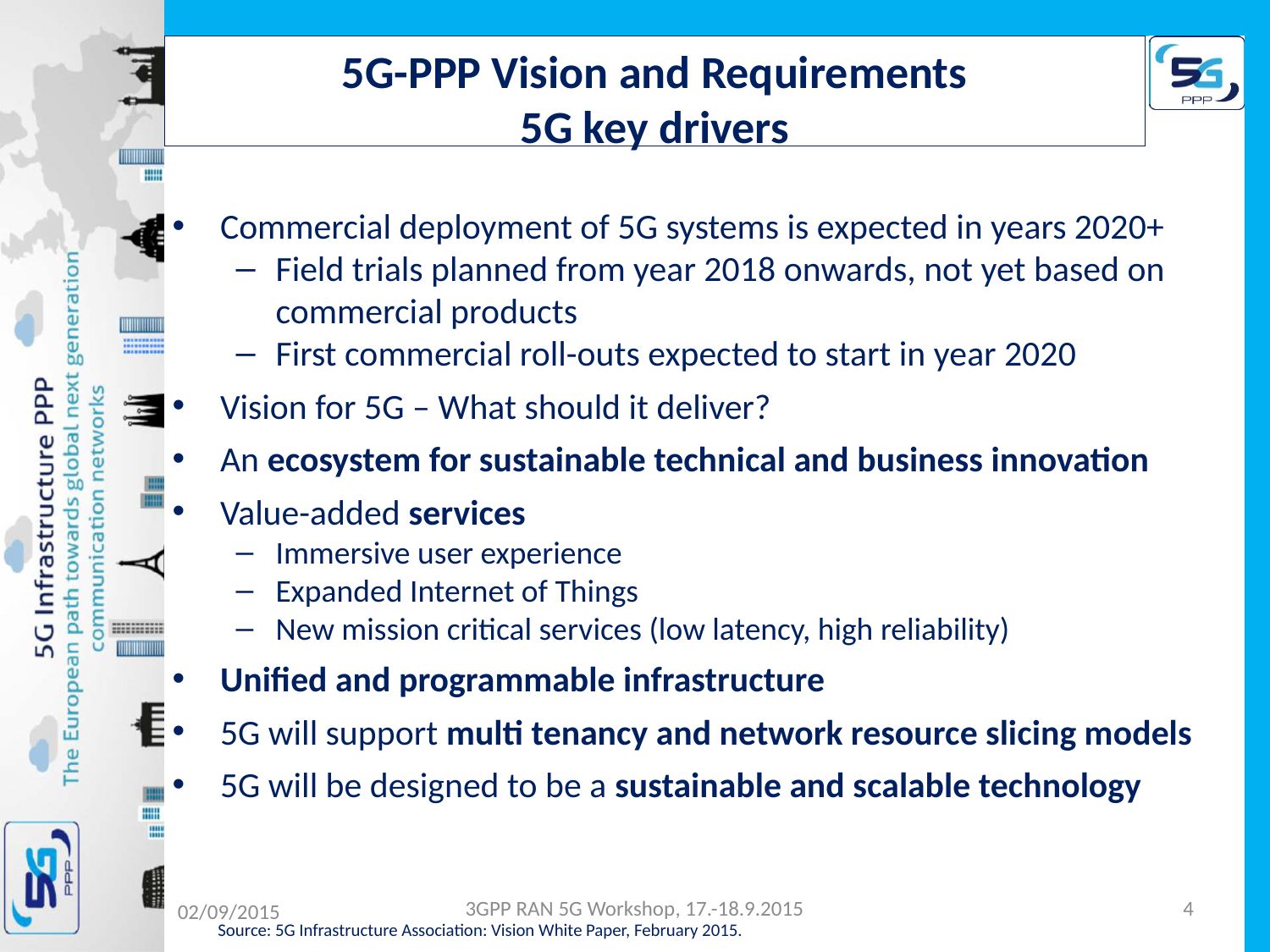

# 5G-PPP Vision and Requirements 5G key drivers
Commercial deployment of 5G systems is expected in years 2020+
Field trials planned from year 2018 onwards, not yet based on commercial products
First commercial roll-outs expected to start in year 2020
Vision for 5G – What should it deliver?
An ecosystem for sustainable technical and business innovation
Value-added services
Immersive user experience
Expanded Internet of Things
New mission critical services (low latency, high reliability)
Unified and programmable infrastructure
5G will support multi tenancy and network resource slicing models
5G will be designed to be a sustainable and scalable technology
3GPP RAN 5G Workshop, 17.-18.9.2015
4
02/09/2015
Source: 5G Infrastructure Association: Vision White Paper, February 2015.